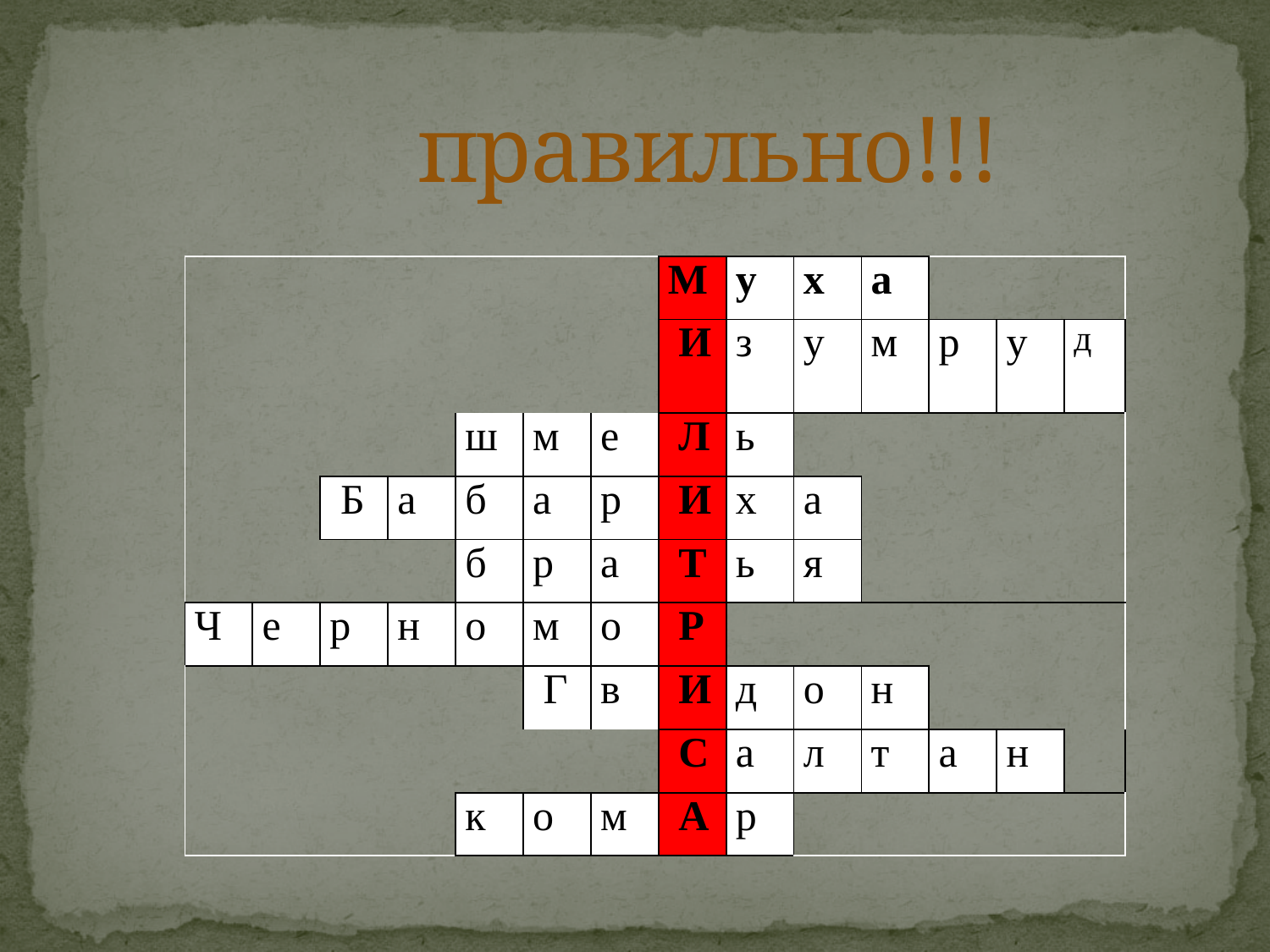

# правильно!!!
|  |  |  |  |  |  |  | М | у | х | а |  |  |  |
| --- | --- | --- | --- | --- | --- | --- | --- | --- | --- | --- | --- | --- | --- |
|  |  |  |  |  |  |  | И | з | у | м | р | у | д |
|  |  |  |  | ш | м | е | Л | ь |  |  |  |  |  |
|  |  | Б | а | б | а | р | И | х | а |  |  |  |  |
|  |  |  |  | б | р | а | Т | ь | я |  |  |  |  |
| Ч | е | р | н | о | м | о | Р |  |  |  |  |  |  |
|  |  |  |  |  | Г | в | И | д | о | н |  |  |  |
|  |  |  |  |  |  |  | С | а | л | т | а | н |  |
|  |  |  |  | к | о | м | А | р |  |  |  |  |  |